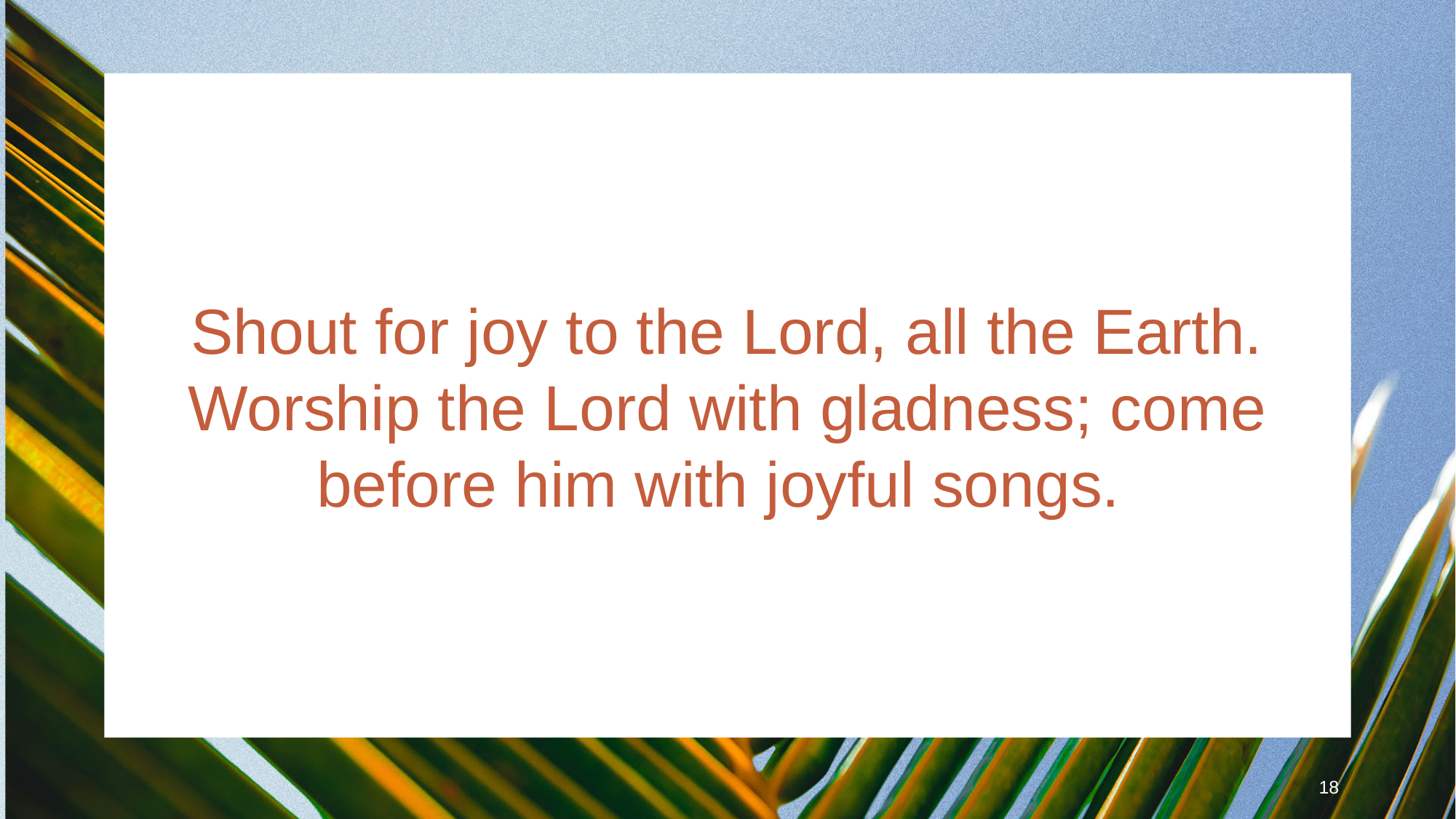

Shout for joy to the Lord, all the Earth. Worship the Lord with gladness; come before him with joyful songs.
18